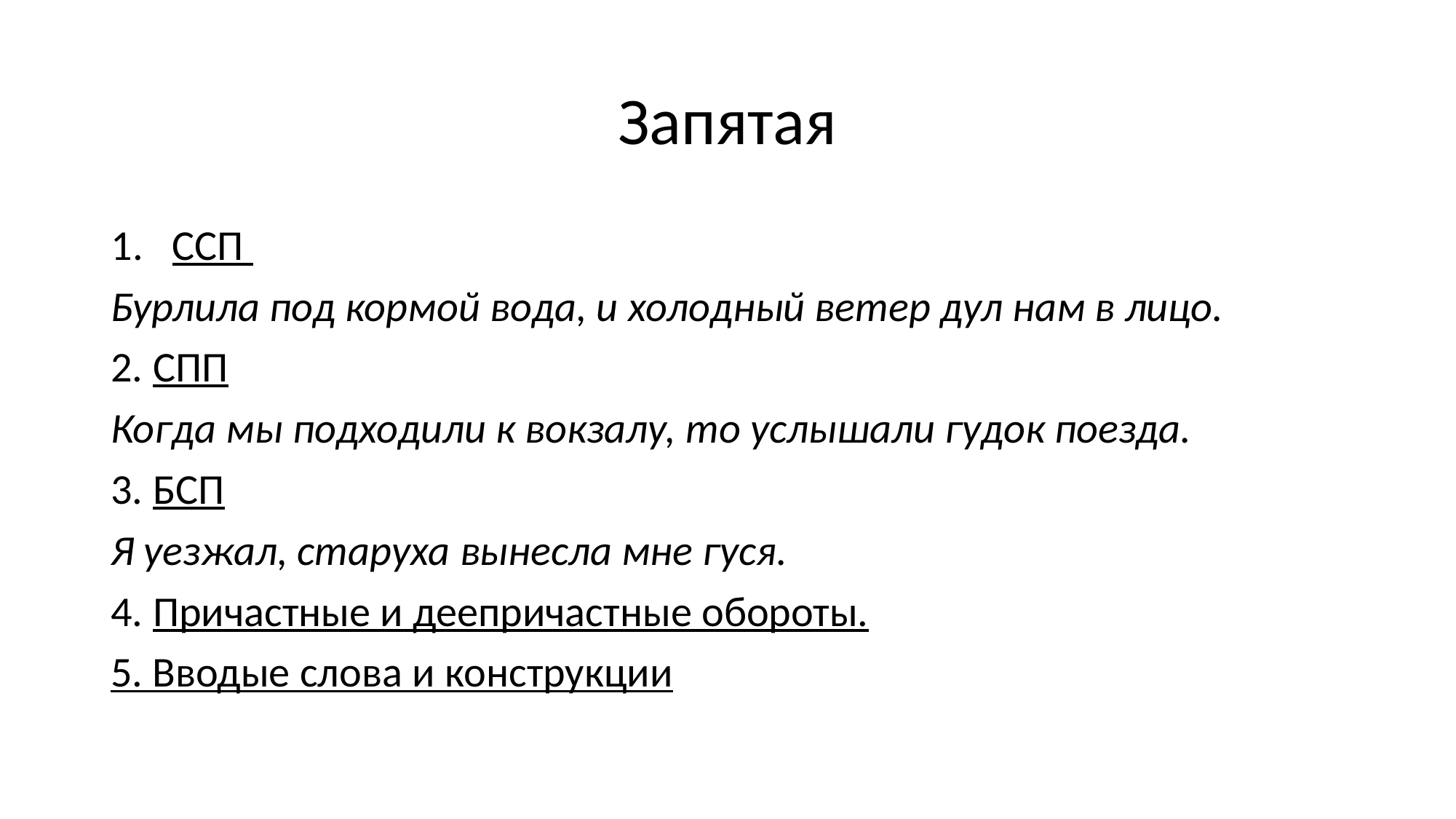

# Запятая
ССП
Бурлила под кормой вода, и холодный ветер дул нам в лицо.
2. СПП
Когда мы подходили к вокзалу, то услышали гудок поезда.
3. БСП
Я уезжал, старуха вынесла мне гуся.
4. Причастные и деепричастные обороты.
5. Вводые слова и конструкции